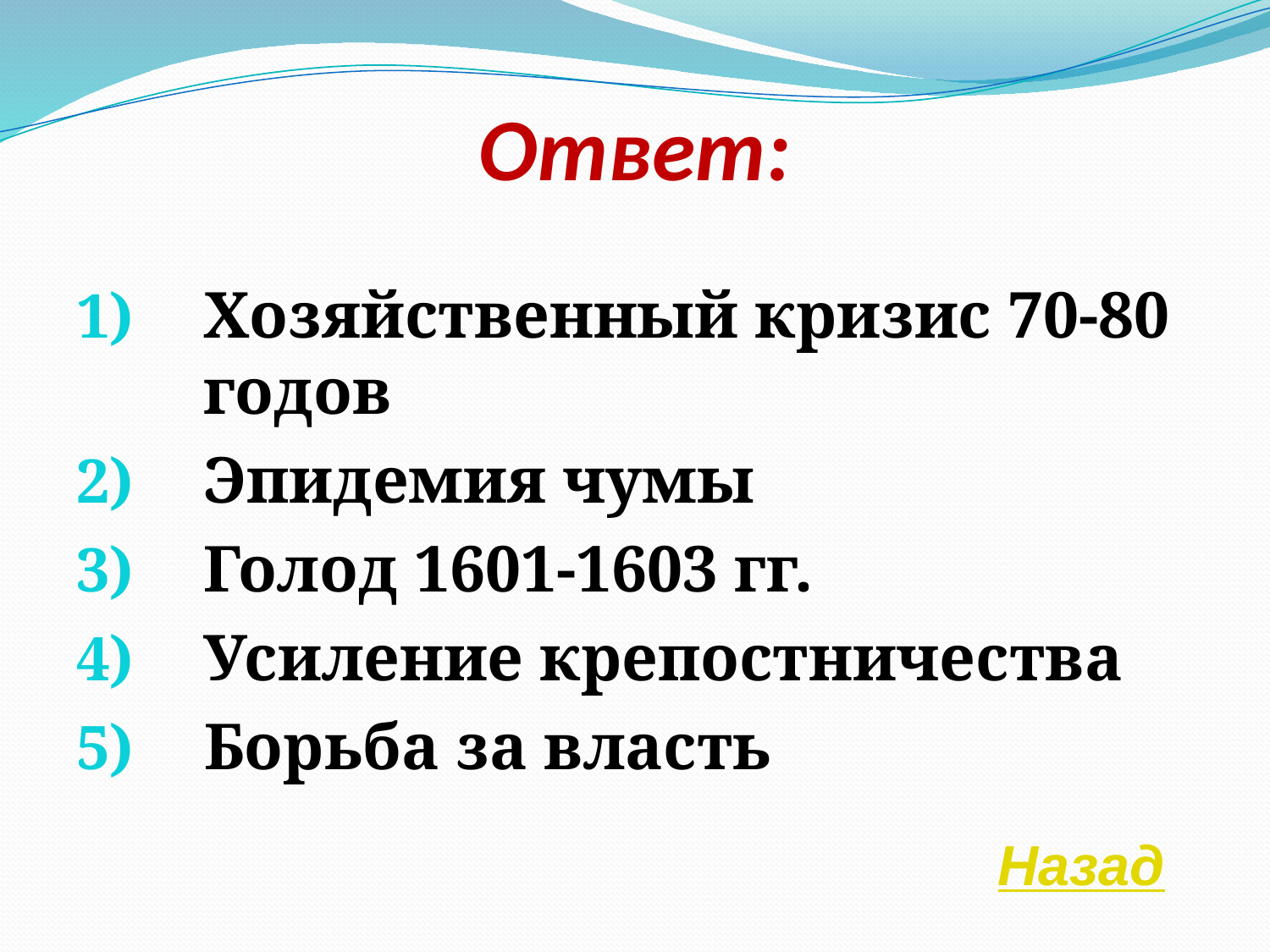

# Ответ:
Хозяйственный кризис 70-80 годов
Эпидемия чумы
Голод 1601-1603 гг.
Усиление крепостничества
Борьба за власть
Назад